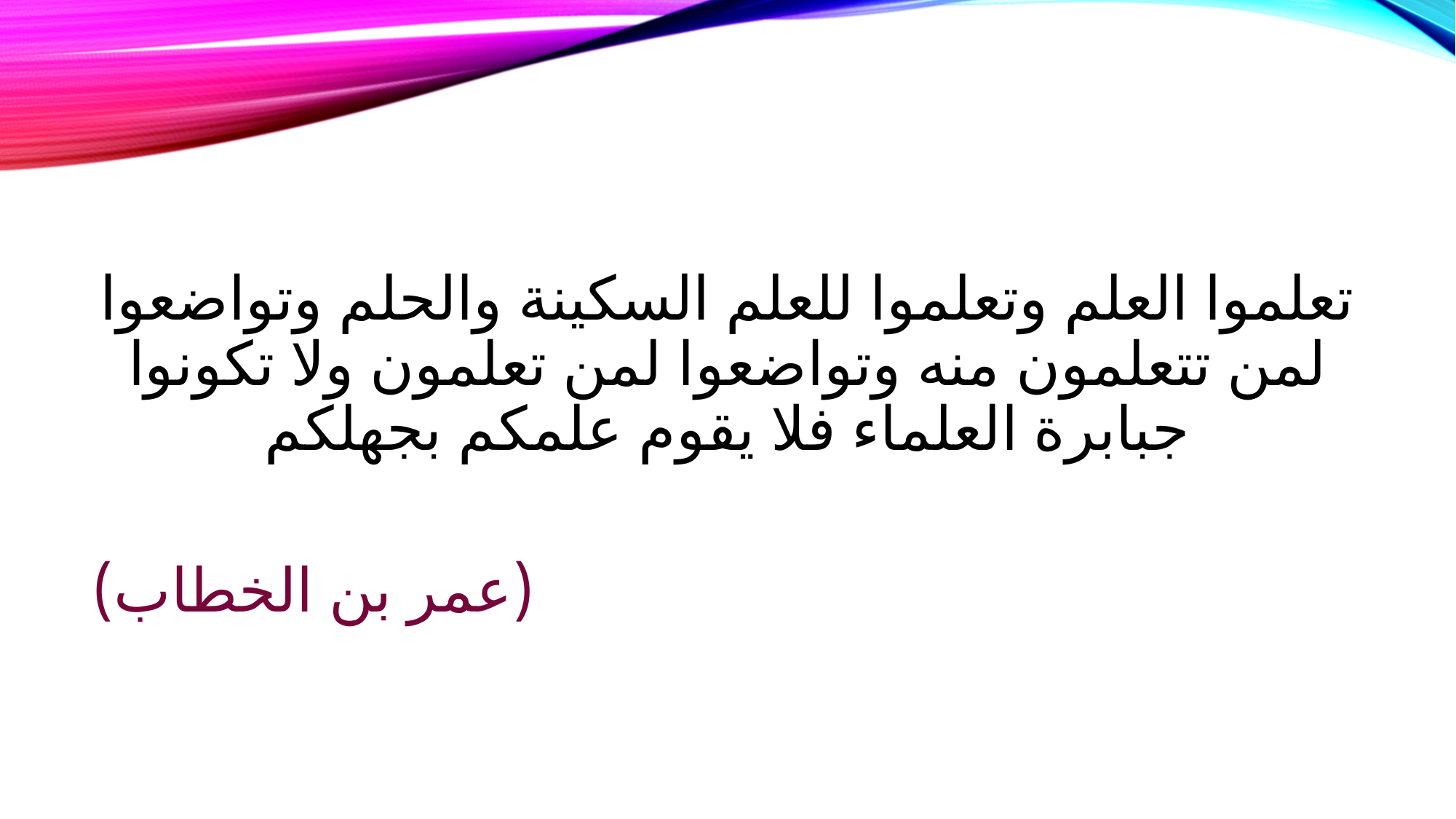

تعلموا العلم وتعلموا للعلم السكينة والحلم وتواضعوا لمن تتعلمون منه وتواضعوا لمن تعلمون ولا تكونوا جبابرة العلماء فلا يقوم علمكم بجهلكم

(عمر بن الخطاب)